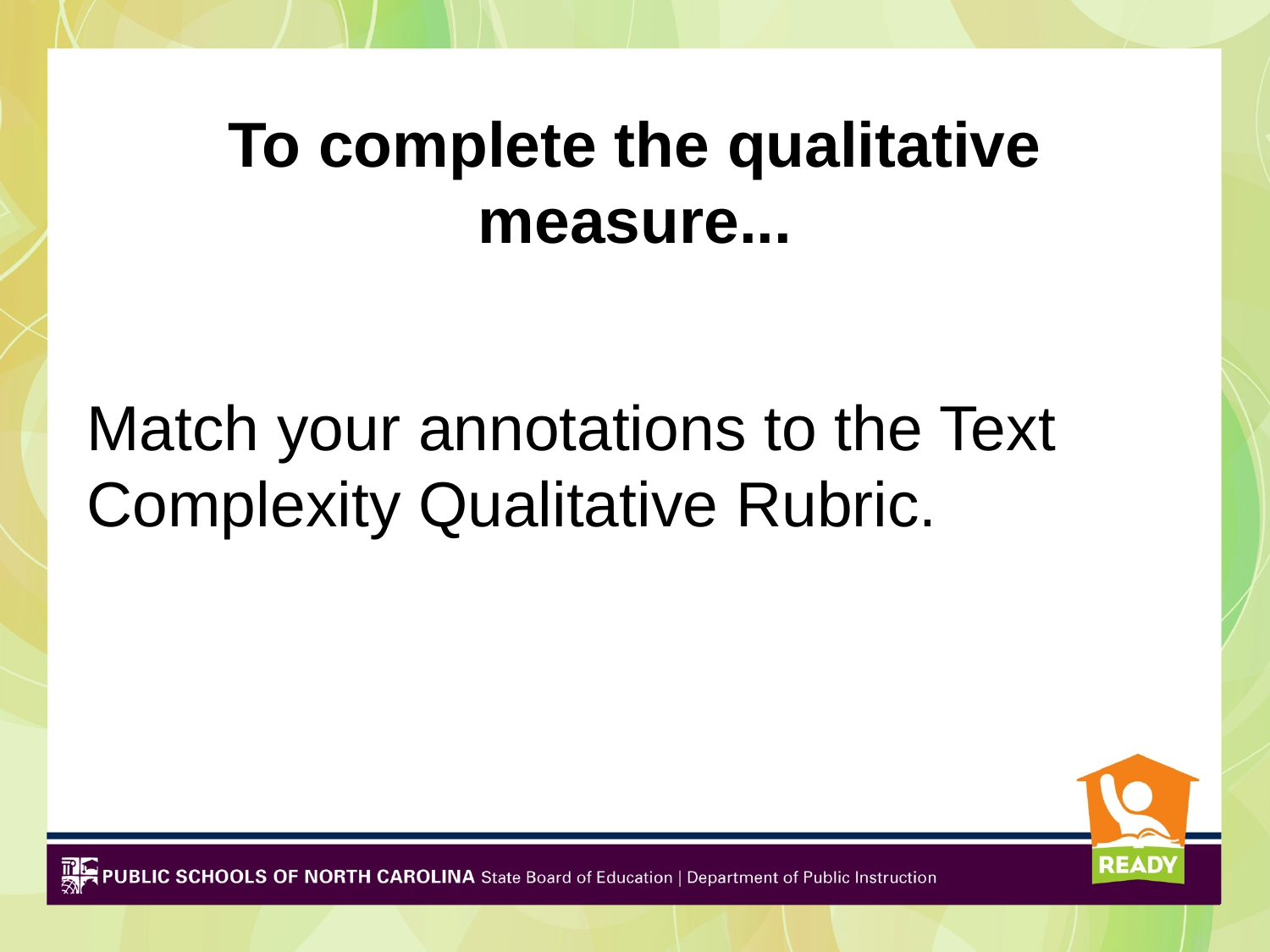

# To complete the qualitative measure...
Match your annotations to the Text Complexity Qualitative Rubric.